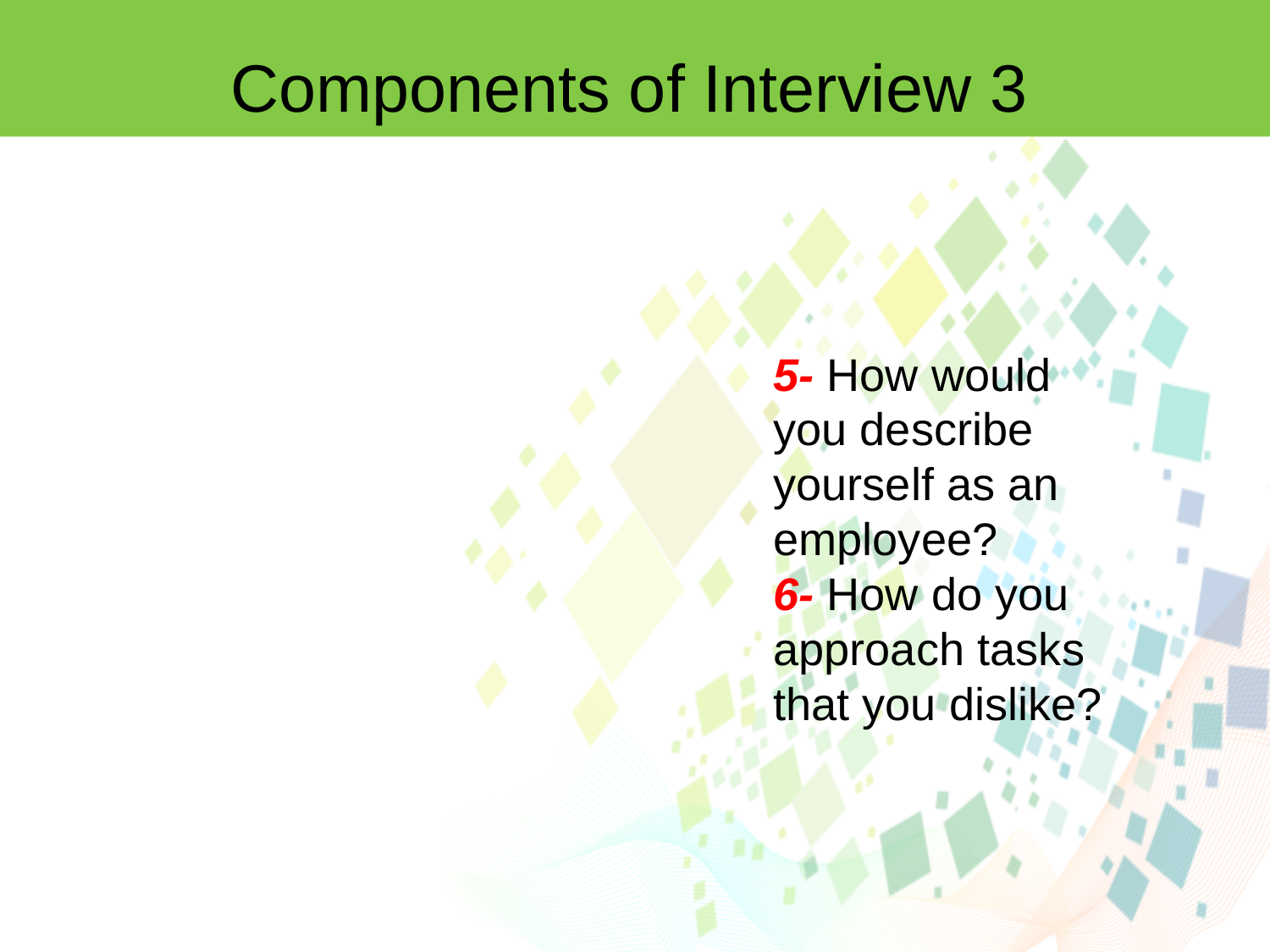

Components of Interview 3
5- How would you describe yourself as an employee?
6- How do you approach tasks that you dislike?